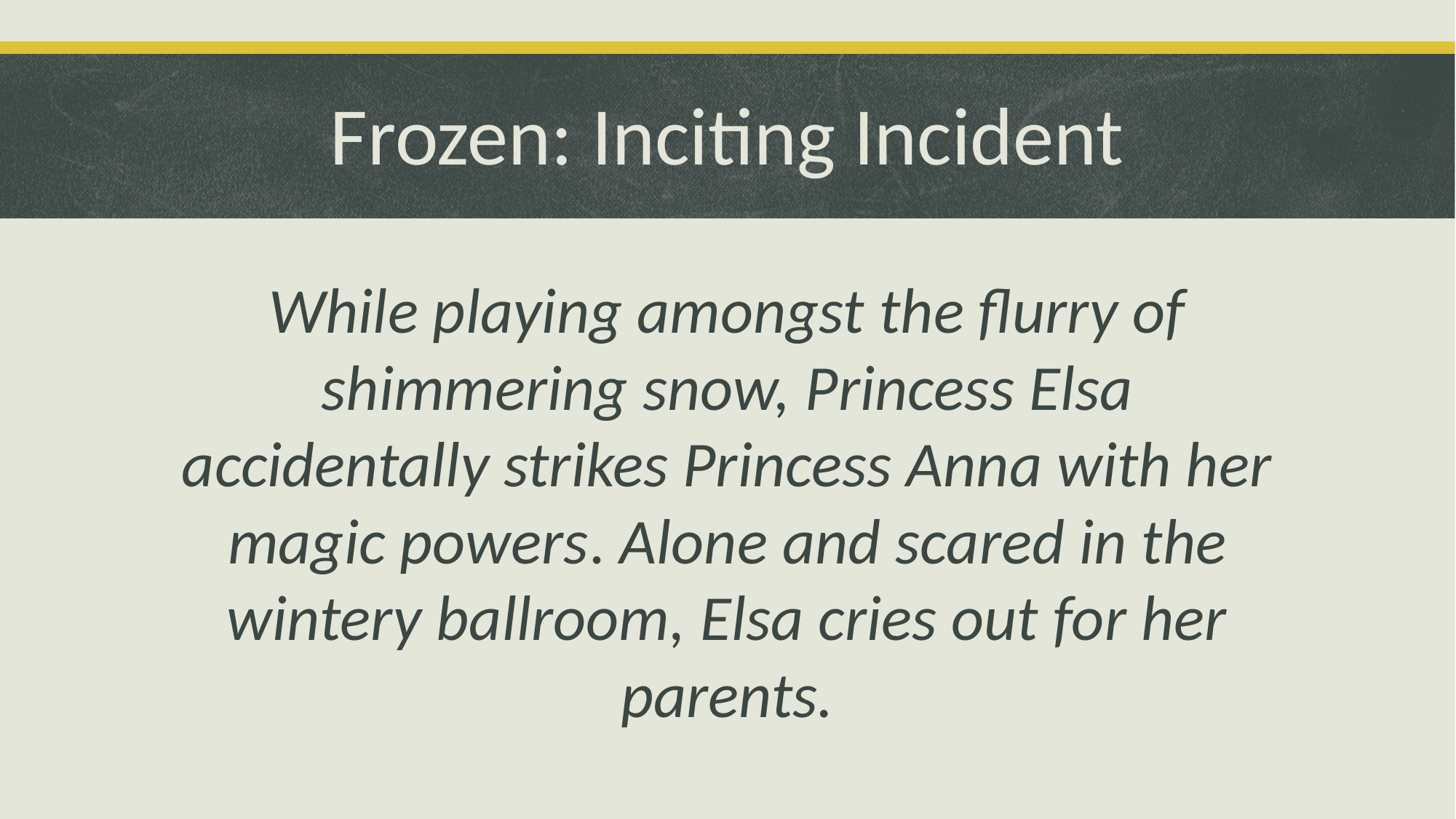

# Frozen: Inciting Incident
While playing amongst the flurry of shimmering snow, Princess Elsa accidentally strikes Princess Anna with her magic powers. Alone and scared in the wintery ballroom, Elsa cries out for her parents.